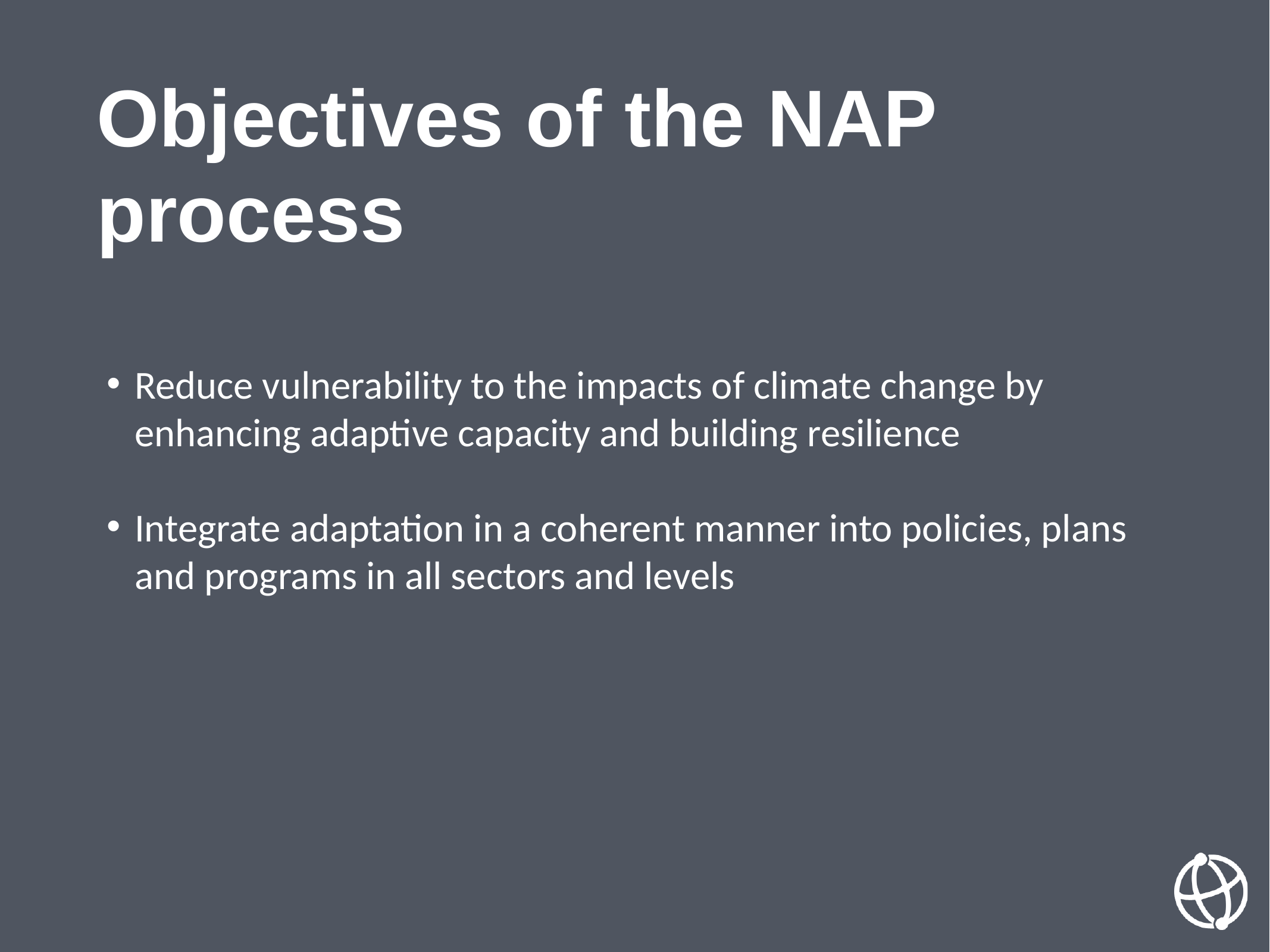

Objectives of the NAP process

Reduce vulnerability to the impacts of climate change by enhancing adaptive capacity and building resilience

Integrate adaptation in a coherent manner into policies, plans and programs in all sectors and levels